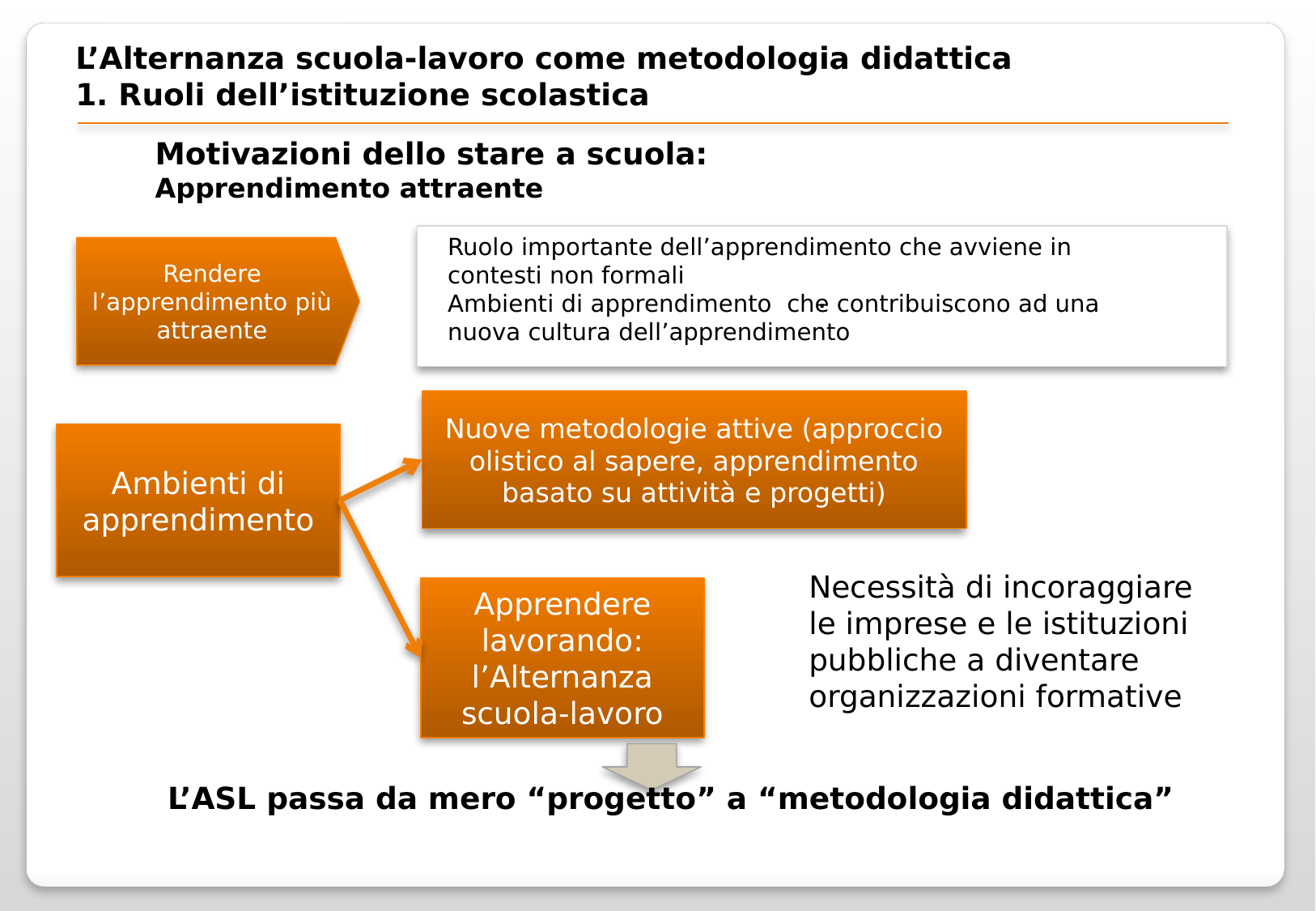

L’Alternanza scuola-lavoro come metodologia didattica
1. Ruoli dell’istituzione scolastica
Motivazioni dello stare a scuola:
Apprendimento attraente
.
Ruolo importante dell’apprendimento che avviene in contesti non formali
Ambienti di apprendimento  che contribuiscono ad una nuova cultura dell’apprendimento
Rendere l’apprendimento più attraente
Nuove metodologie attive (approccio olistico al sapere, apprendimento basato su attività e progetti)
Ambienti di apprendimento
Necessità di incoraggiare le imprese e le istituzioni pubbliche a diventare organizzazioni formative
Apprendere lavorando:
l’Alternanza scuola-lavoro

L’ASL passa da mero “progetto” a “metodologia didattica”